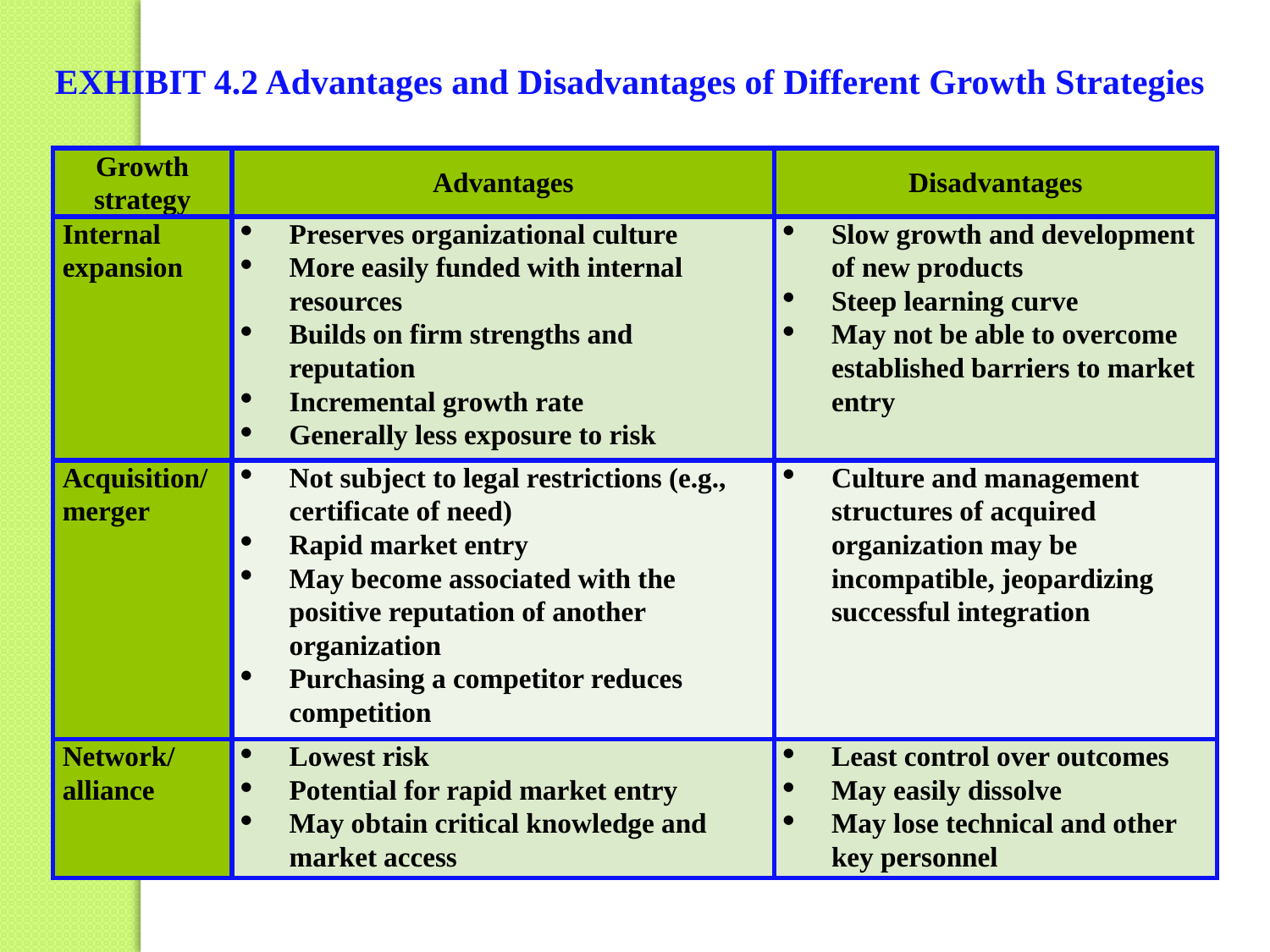

EXHIBIT 4.2 Advantages and Disadvantages of Different Growth Strategies
| Growth strategy | Advantages | Disadvantages |
| --- | --- | --- |
| Internal expansion | Preserves organizational culture More easily funded with internal resources Builds on firm strengths and reputation Incremental growth rate Generally less exposure to risk | Slow growth and development of new products Steep learning curve May not be able to overcome established barriers to market entry |
| Acquisition/ merger | Not subject to legal restrictions (e.g., certificate of need) Rapid market entry May become associated with the positive reputation of another organization Purchasing a competitor reduces competition | Culture and management structures of acquired organization may be incompatible, jeopardizing successful integration |
| Network/ alliance | Lowest risk Potential for rapid market entry May obtain critical knowledge and market access | Least control over outcomes May easily dissolve May lose technical and other key personnel |